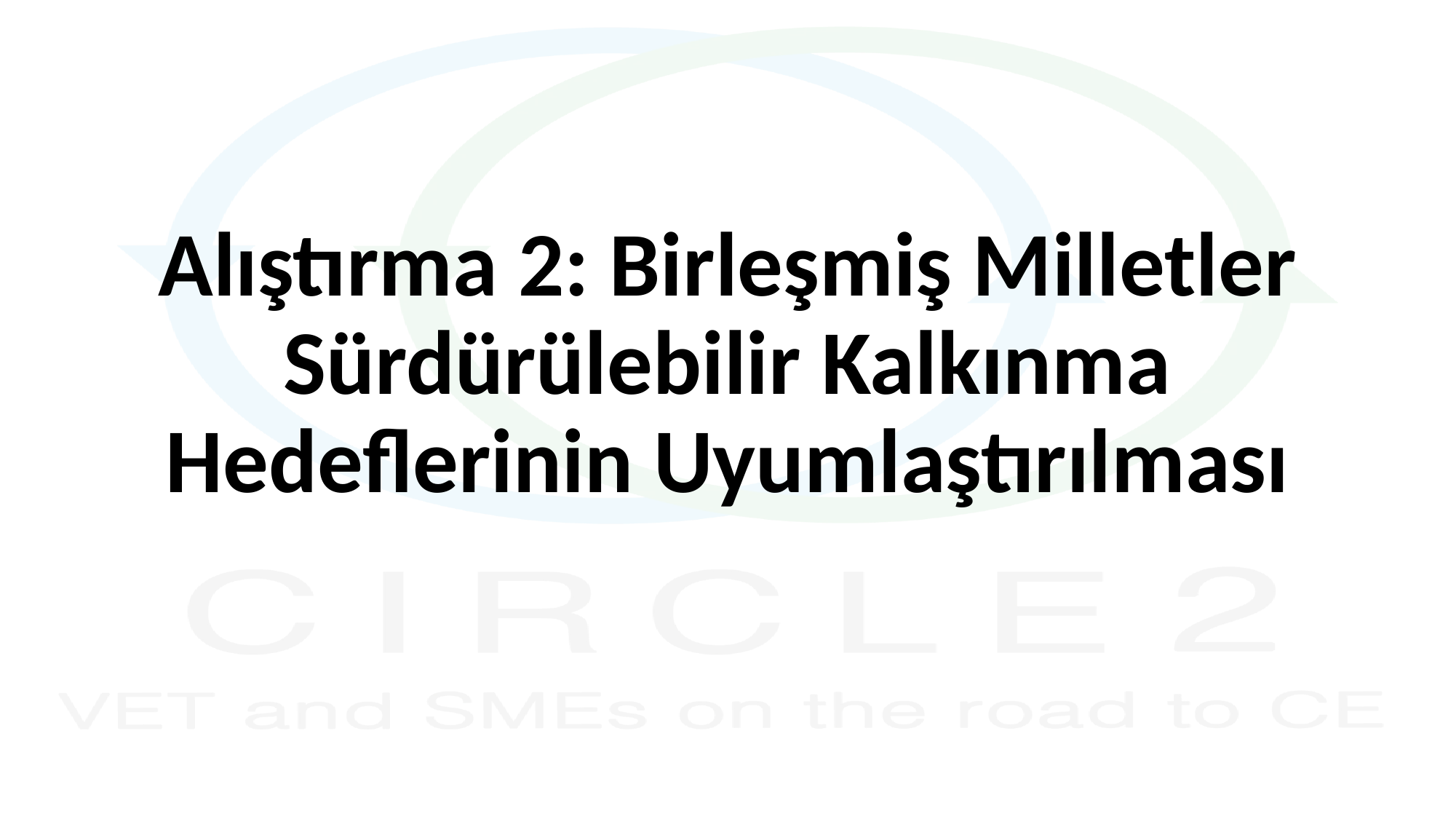

# Alıştırma 2: Birleşmiş Milletler Sürdürülebilir Kalkınma Hedeflerinin Uyumlaştırılması